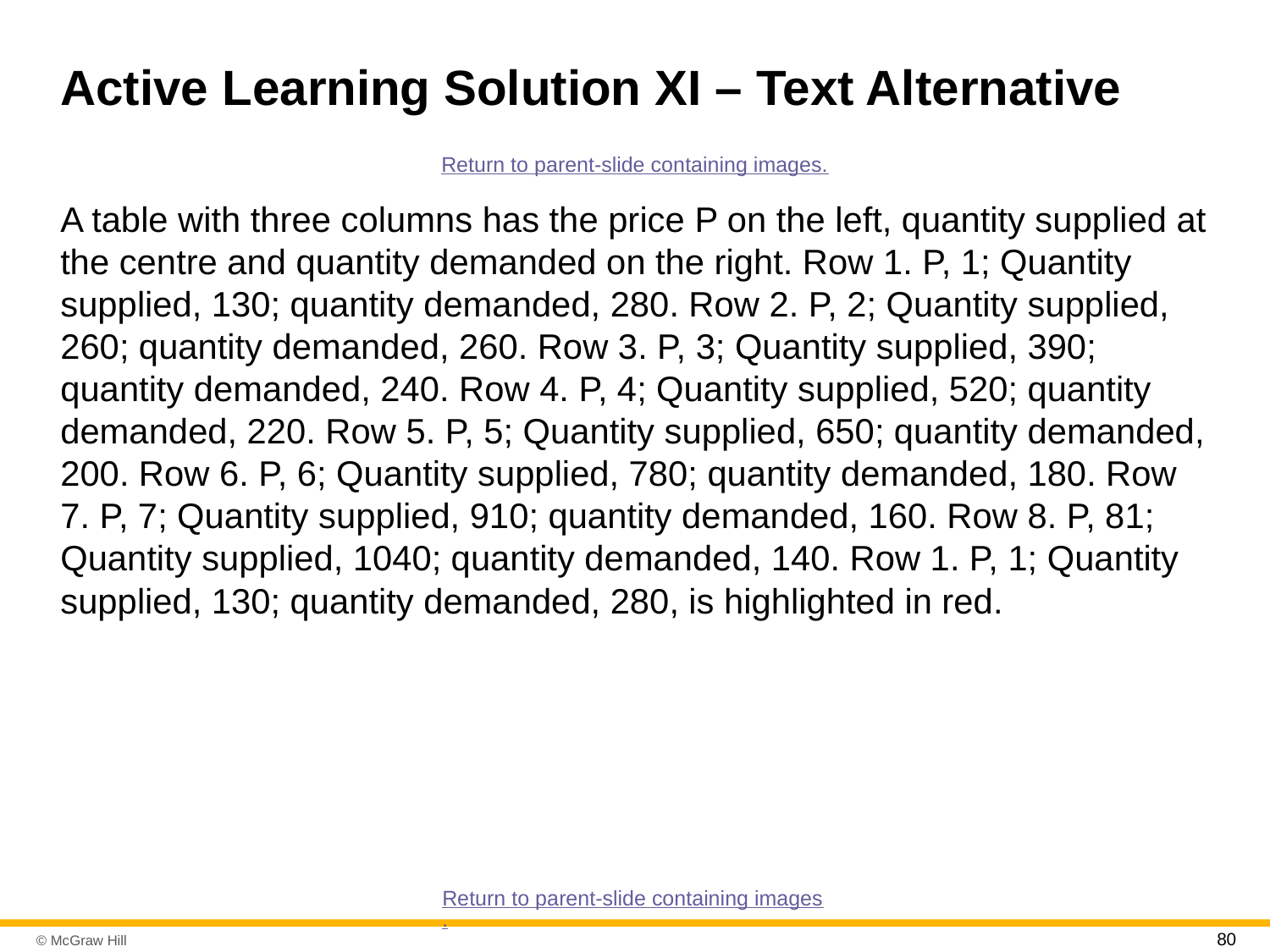

# Active Learning Solution XI – Text Alternative
Return to parent-slide containing images.
A table with three columns has the price P on the left, quantity supplied at the centre and quantity demanded on the right. Row 1. P, 1; Quantity supplied, 130; quantity demanded, 280. Row 2. P, 2; Quantity supplied, 260; quantity demanded, 260. Row 3. P, 3; Quantity supplied, 390; quantity demanded, 240. Row 4. P, 4; Quantity supplied, 520; quantity demanded, 220. Row 5. P, 5; Quantity supplied, 650; quantity demanded, 200. Row 6. P, 6; Quantity supplied, 780; quantity demanded, 180. Row 7. P, 7; Quantity supplied, 910; quantity demanded, 160. Row 8. P, 81; Quantity supplied, 1040; quantity demanded, 140. Row 1. P, 1; Quantity supplied, 130; quantity demanded, 280, is highlighted in red.
Return to parent-slide containing images.